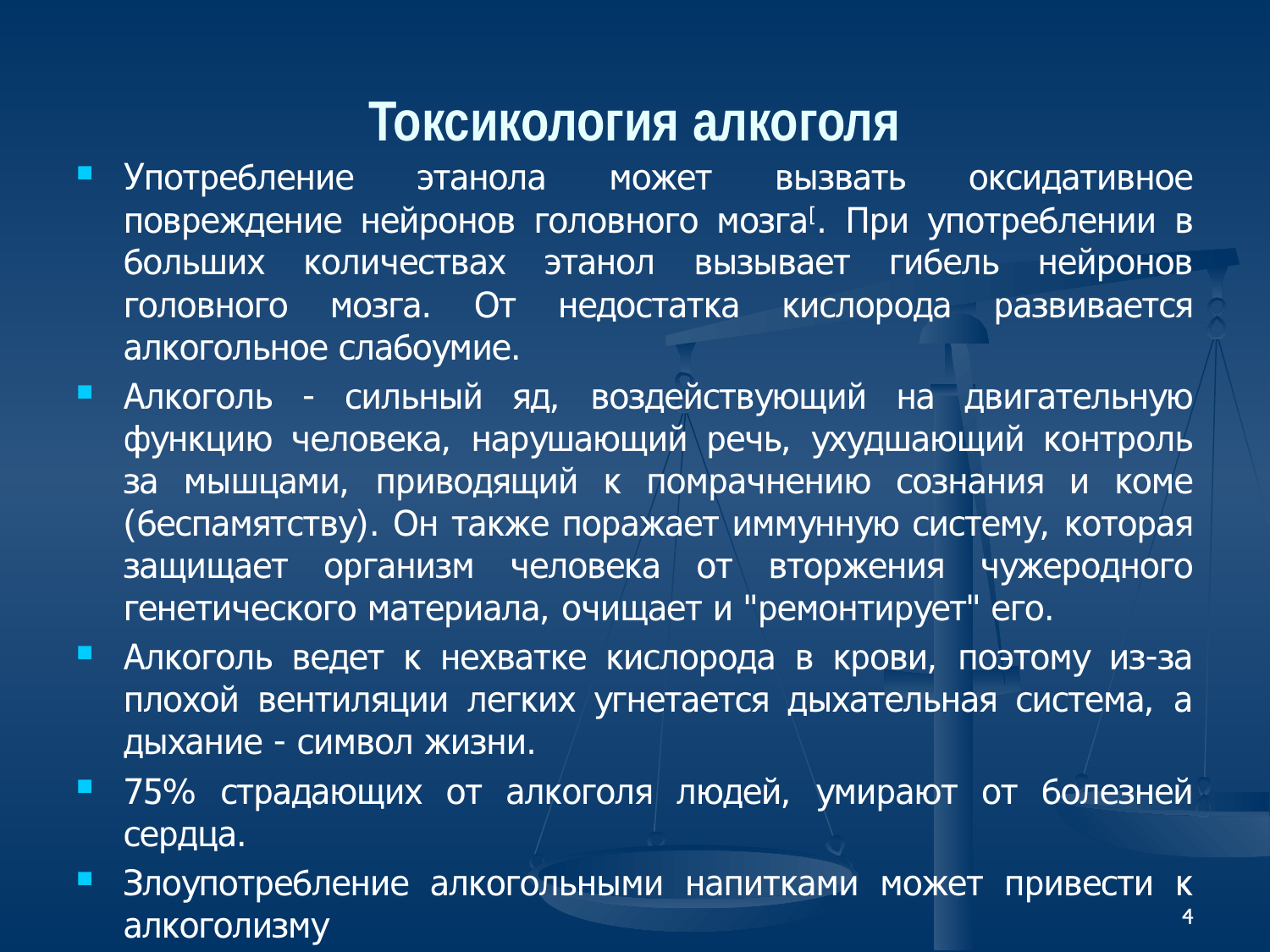

# Токсикология алкоголя
Употребление этанола может вызвать оксидативное повреждение нейронов головного мозга[. При употреблении в больших количествах этанол вызывает гибель нейронов головного мозга. От недостатка кислорода развивается алкогольное слабоумие.
Алкоголь - сильный яд, воздействующий на двигательную функцию человека, нарушающий речь, ухудшающий контроль за мышцами, приводящий к помрачнению сознания и коме (беспамятству). Он также поражает иммунную систему, которая защищает организм человека от вторжения чужеродного генетического материала, очищает и "ремонтирует" его.
Алкоголь ведет к нехватке кислорода в крови, поэтому из-за плохой вентиляции легких угнетается дыхательная система, а дыхание - символ жизни.
75% страдающих от алкоголя людей, умирают от болезней сердца.
Злоупотребление алкогольными напитками может привести к алкоголизму

4